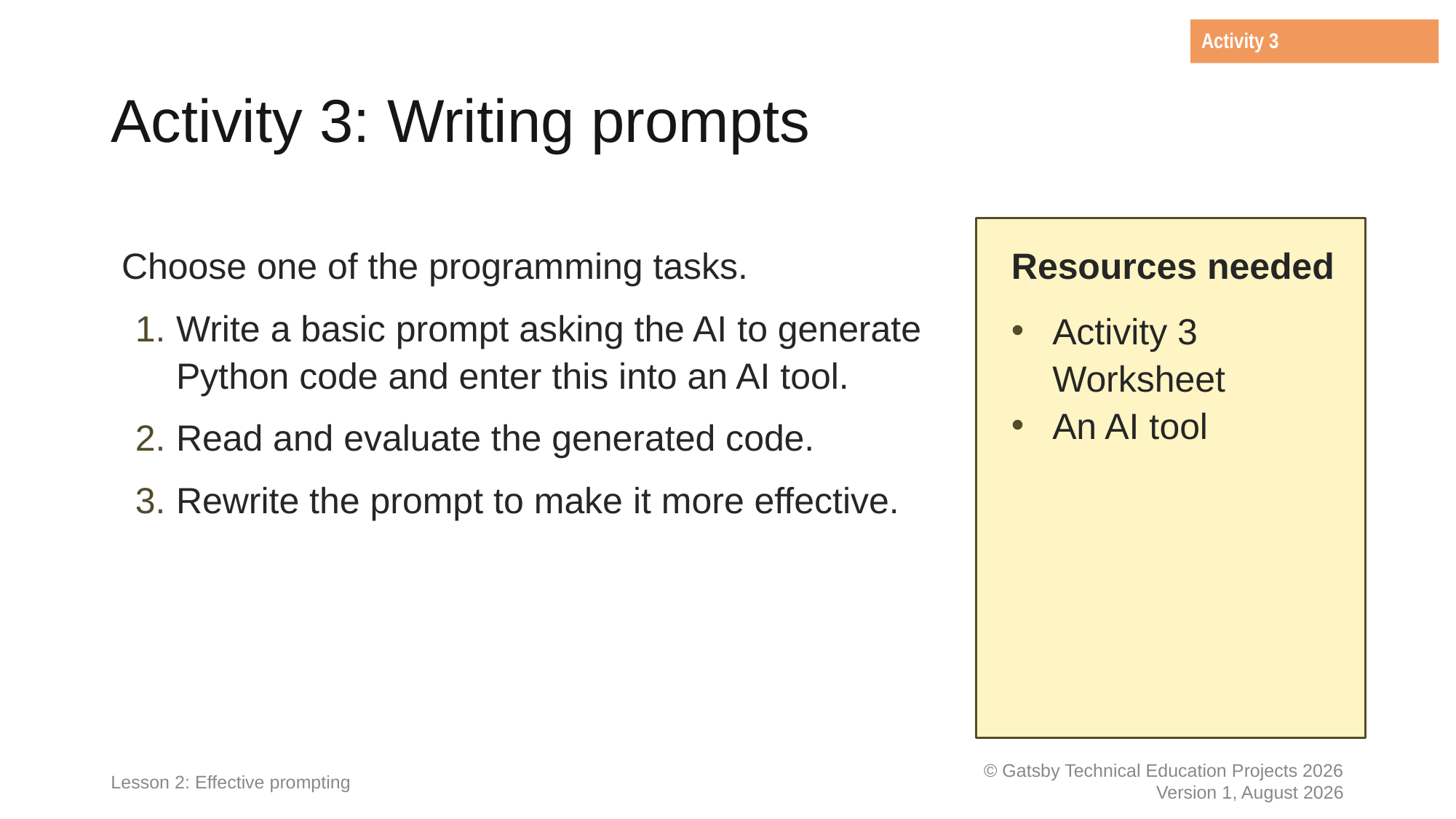

Activity 3
# Activity 3: Writing prompts
Choose one of the programming tasks.
Write a basic prompt asking the AI to generate Python code and enter this into an AI tool.
Read and evaluate the generated code.
Rewrite the prompt to make it more effective.
Resources needed
Activity 3 Worksheet
An AI tool
Lesson 2: Effective prompting